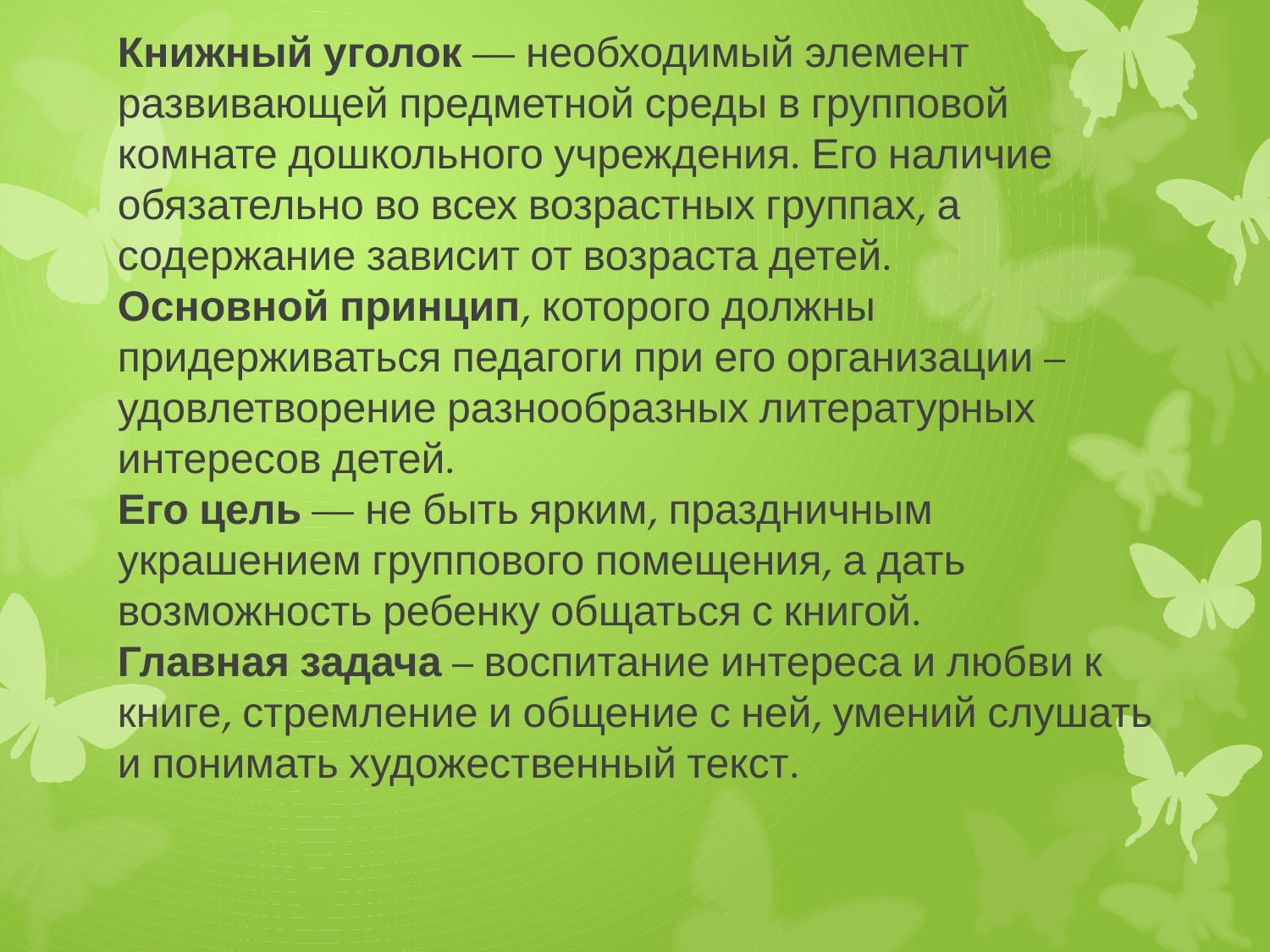

# Книжный уголок — необходимый элемент развивающей предметной среды в групповой комнате дошкольного учреждения. Его наличие обязательно во всех возрастных группах, а содержание зависит от возраста детей. Основной принцип, которого должны придерживаться педагоги при его организации – удовлетворение разнообразных литературных интересов детей. Его цель — не быть ярким, праздничным украшением груп­пового помещения, а дать возможность ребенку общаться с книгой. Главная задача – воспитание интереса и любви к книге, стремление и общение с ней, умений слушать и понимать художественный текст.